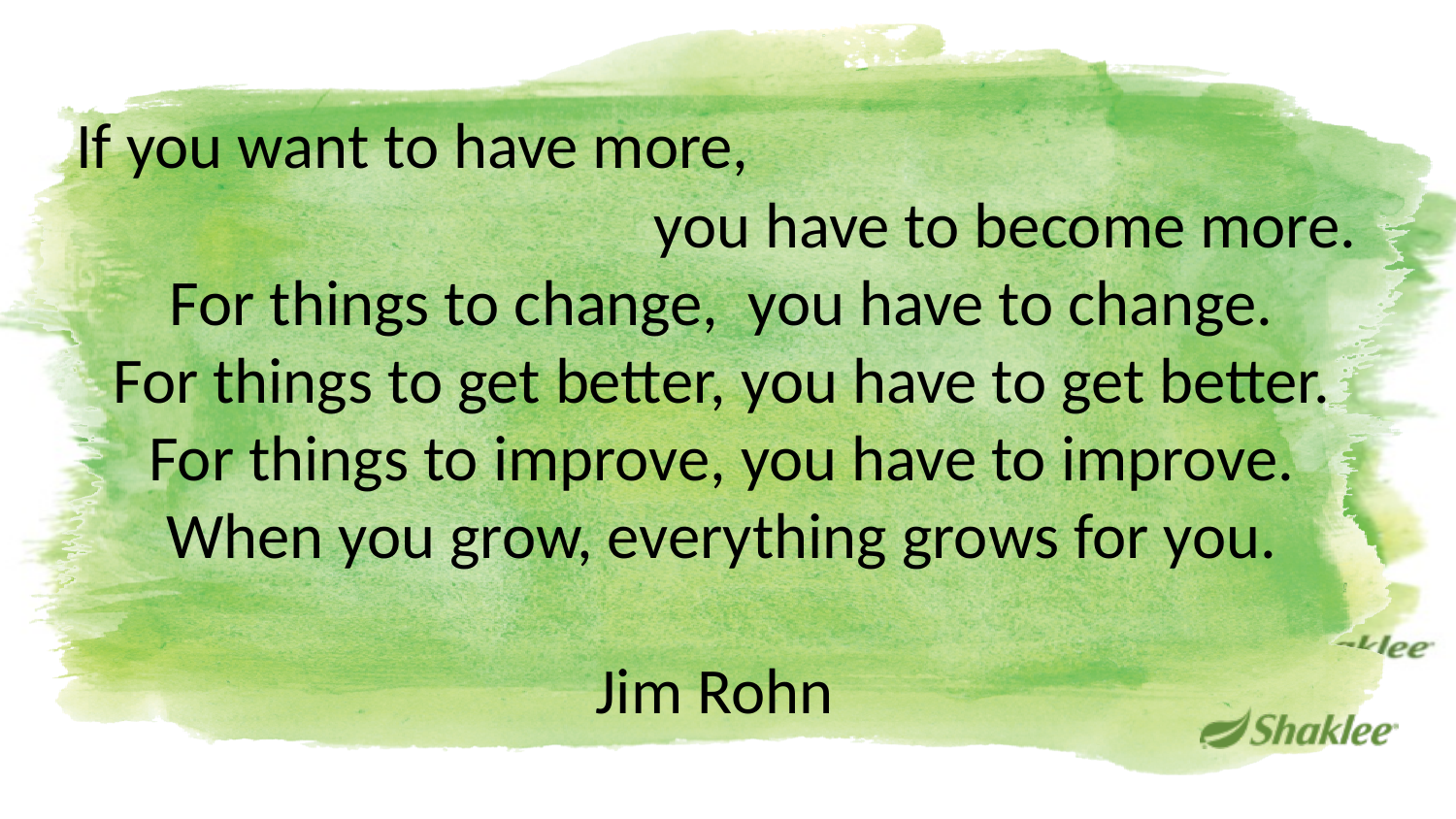

If you want to have more, 									you have to become more.
 For things to change,  you have to change.
 For things to get better, you have to get better.
 For things to improve, you have to improve.
 When you grow, everything grows for you.

Jim Rohn